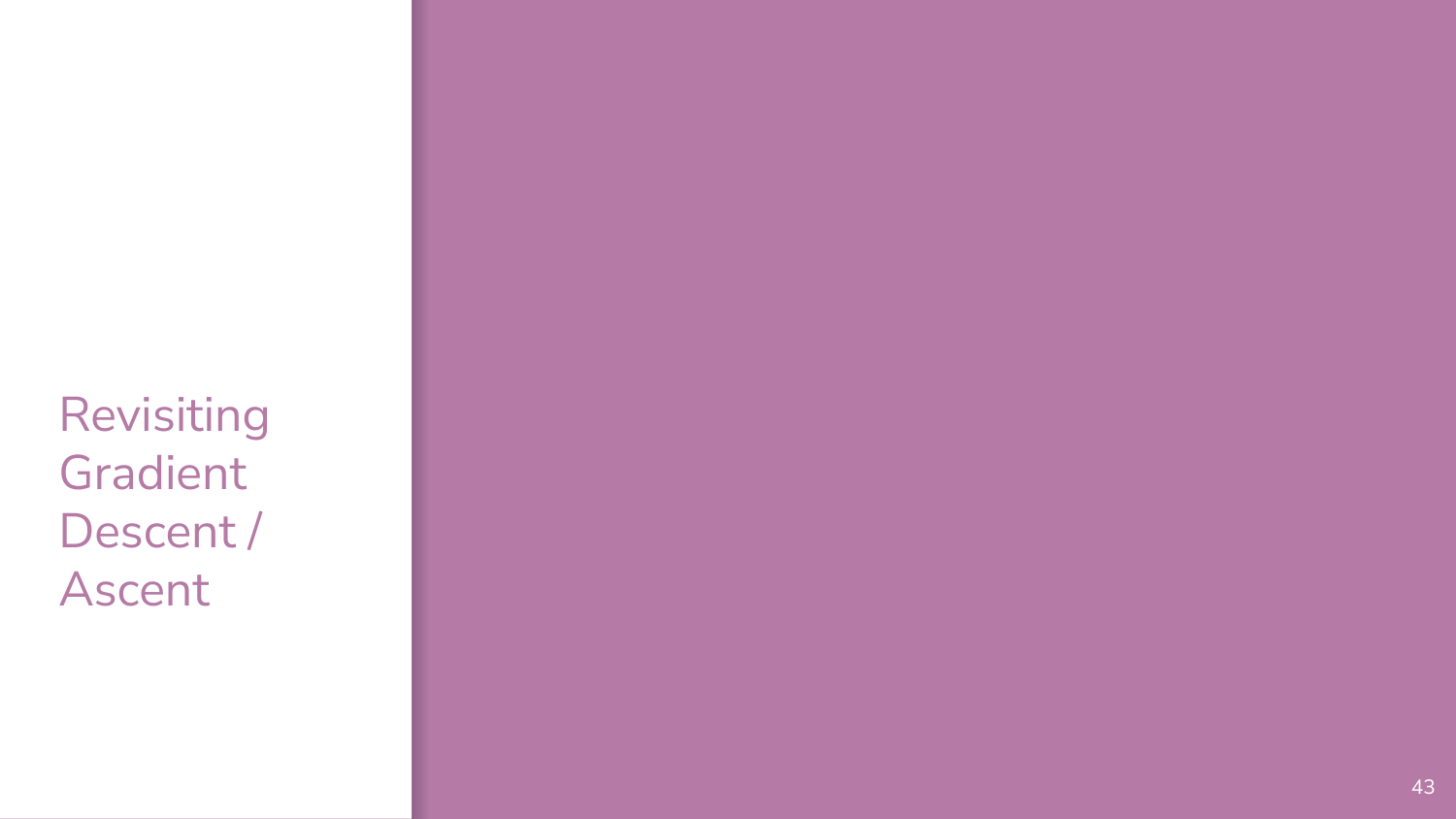

# Revisiting Gradient Descent / Ascent

43